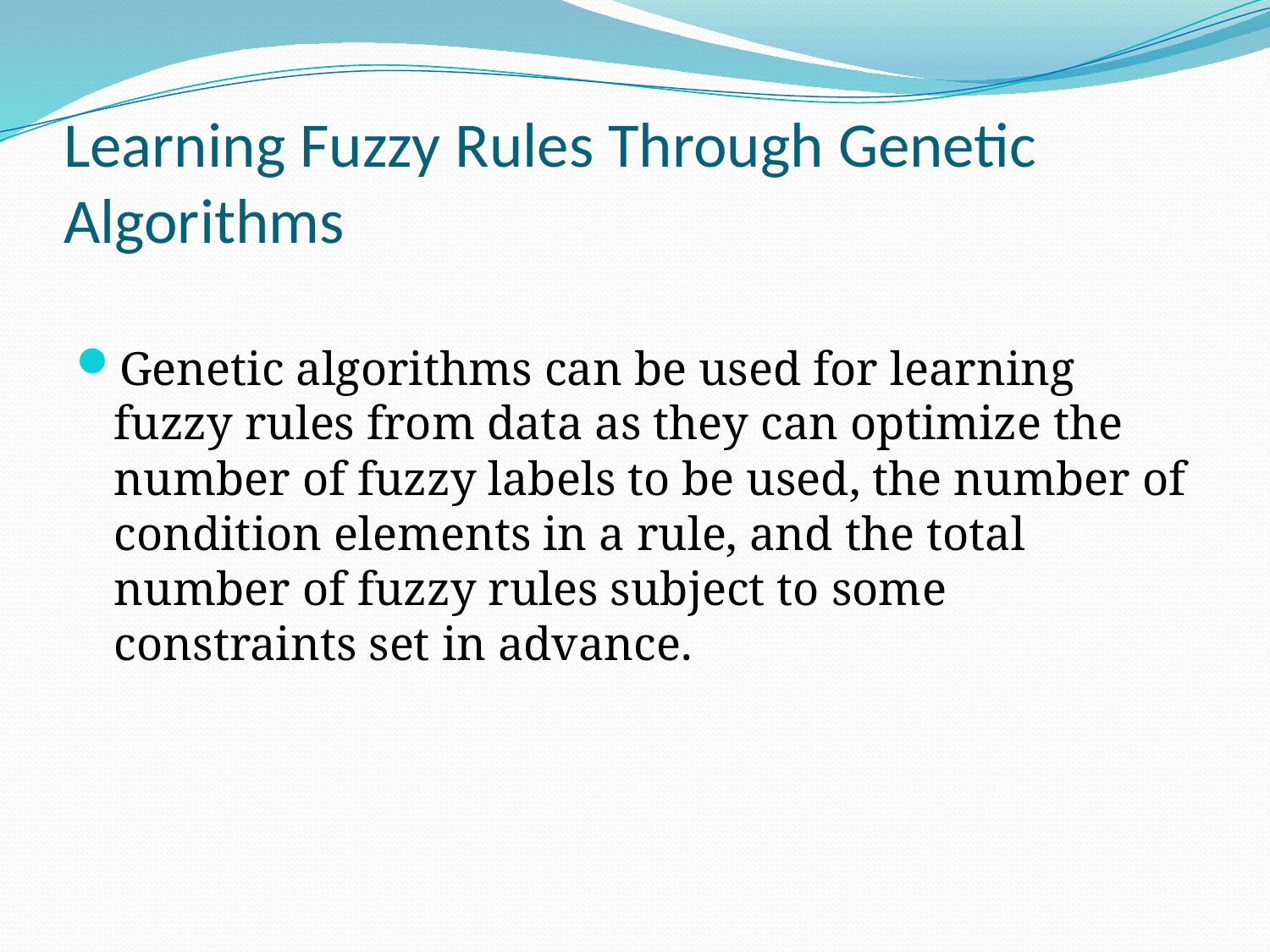

# Learning Fuzzy Rules Through Genetic Algorithms

Genetic algorithms can be used for learning fuzzy rules from data as they can optimize the number of fuzzy labels to be used, the number of condition elements in a rule, and the total number of fuzzy rules subject to some constraints set in advance.